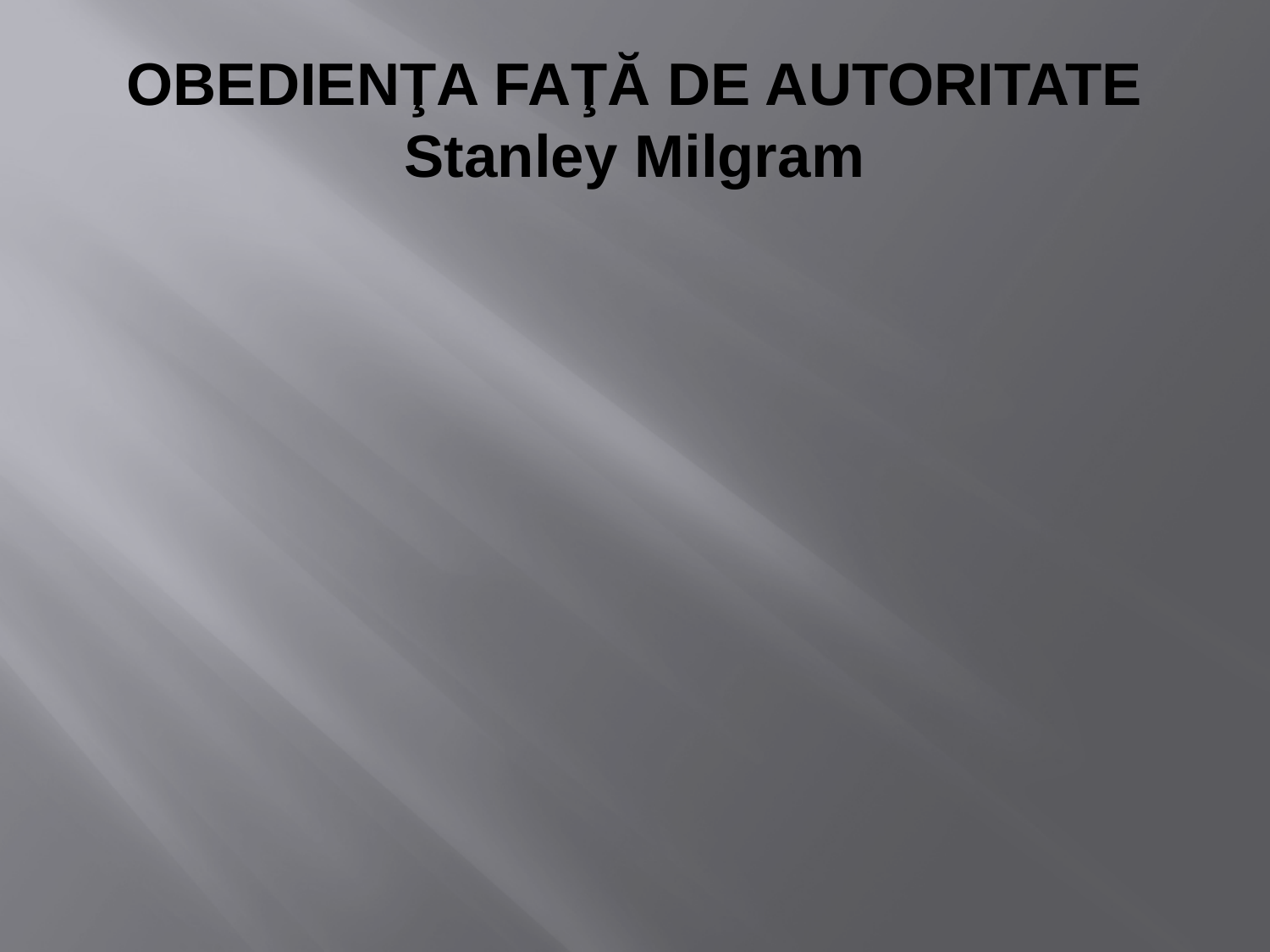

# OBEDIENŢA FAŢĂ DE AUTORITATE Stanley Milgram